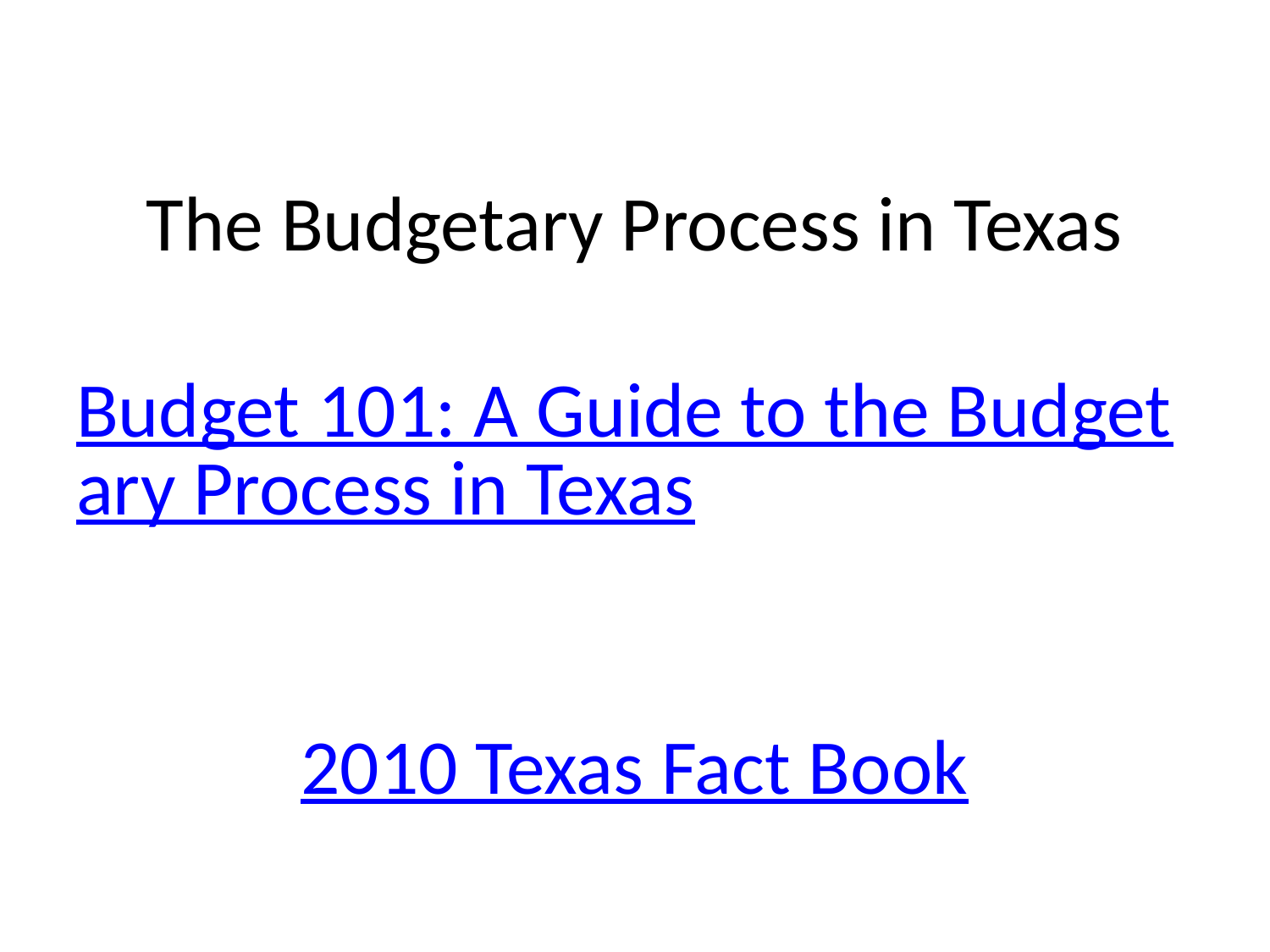

# The Budgetary Process in Texas Budget 101: A Guide to the Budgetary Process in Texas 2010 Texas Fact Book